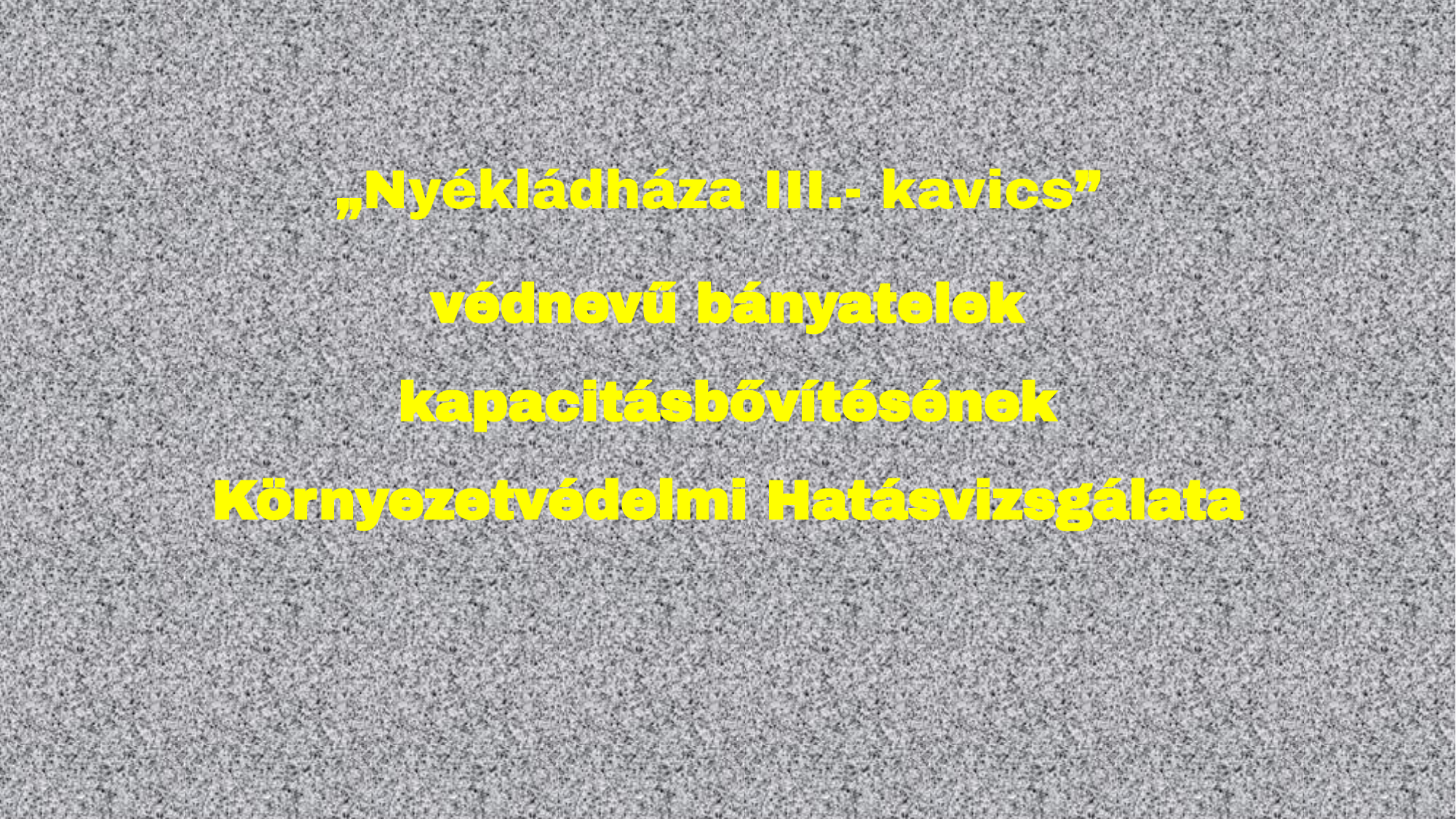

„Nyékládháza III.- kavics”
védnevű bányatelek kapacitásbővítésének Környezetvédelmi Hatásvizsgálata